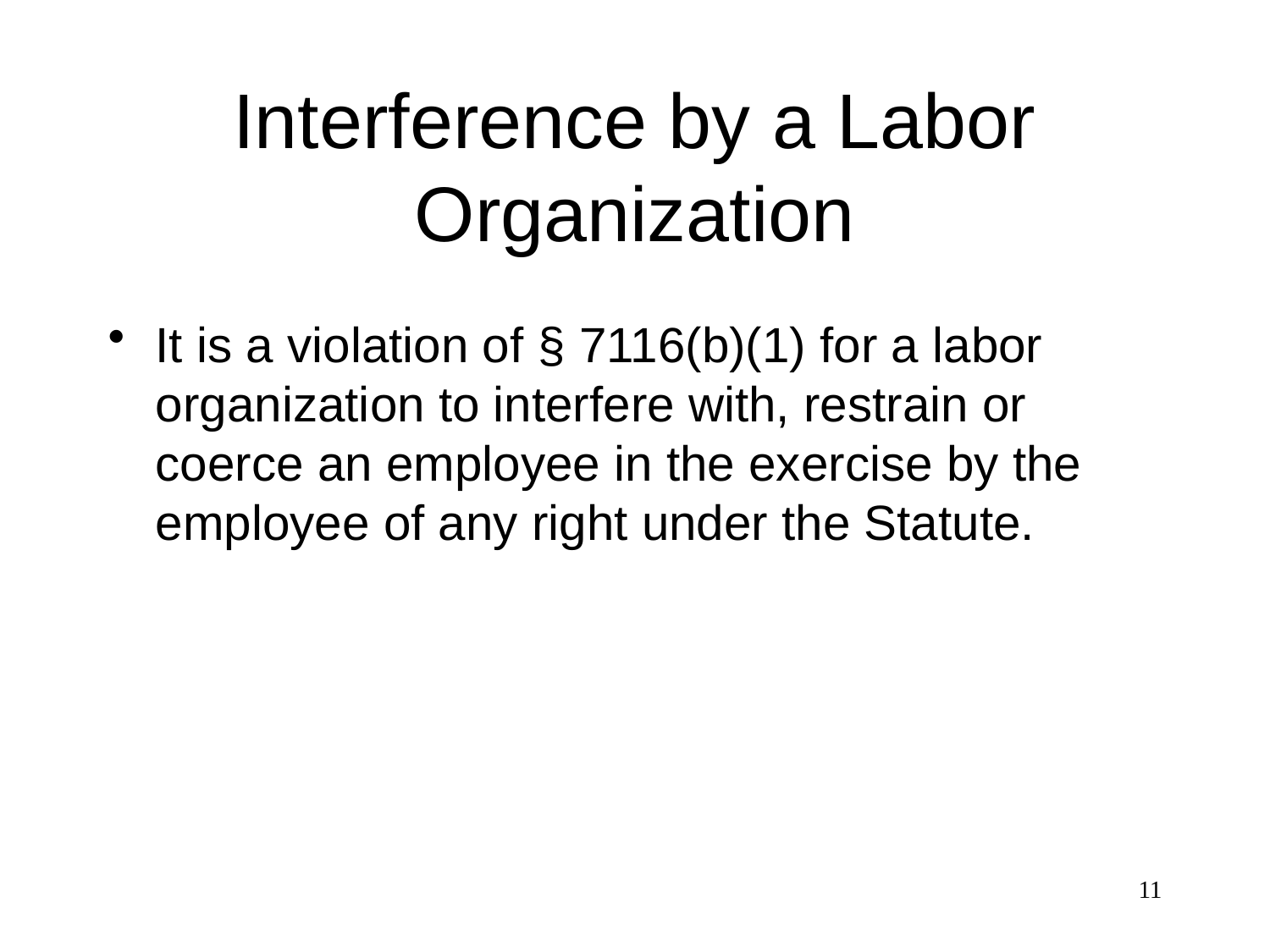

# Interference by a Labor Organization
It is a violation of § 7116(b)(1) for a labor organization to interfere with, restrain or coerce an employee in the exercise by the employee of any right under the Statute.
11